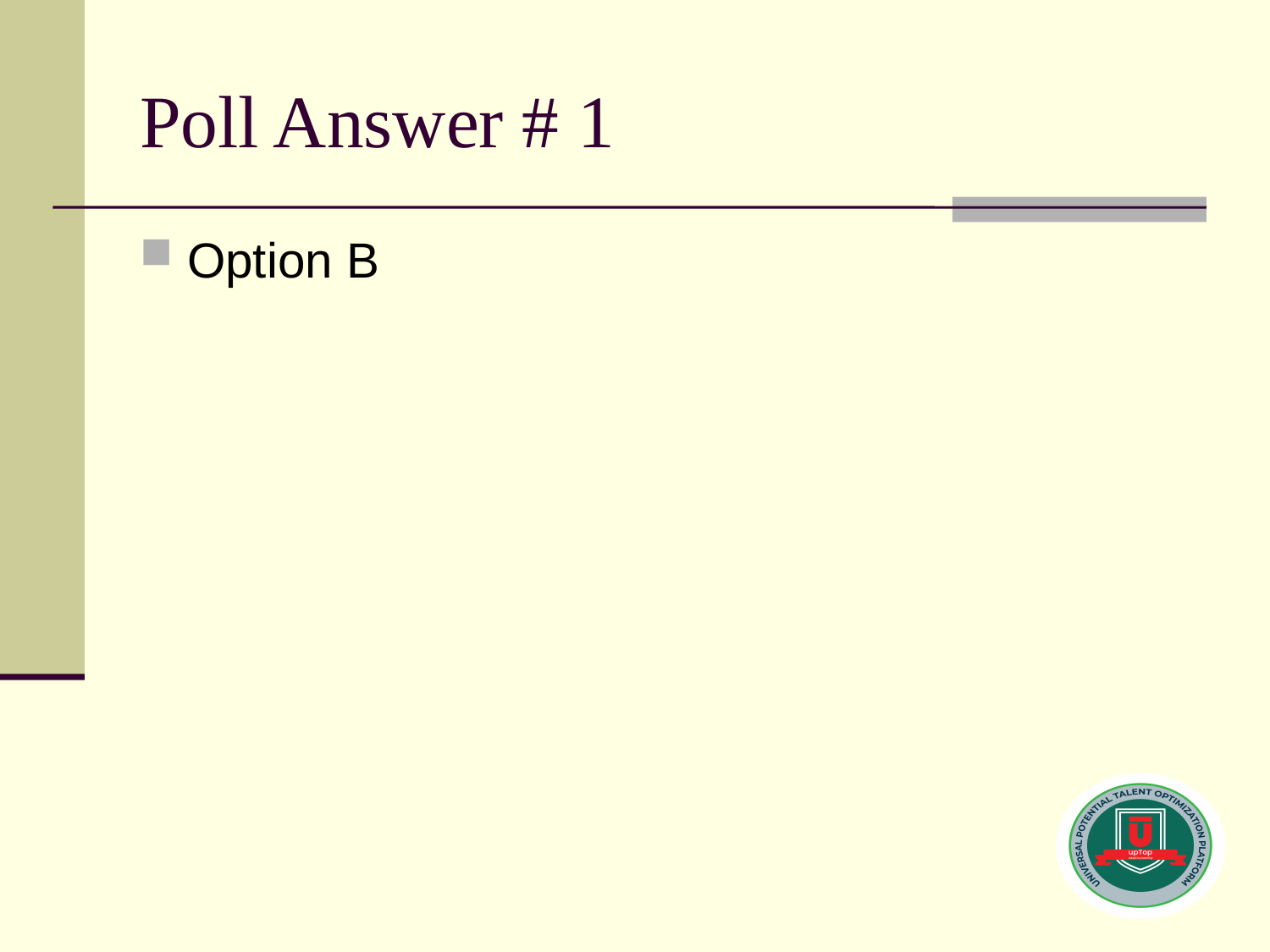

# Poll Answer # 1
Option B